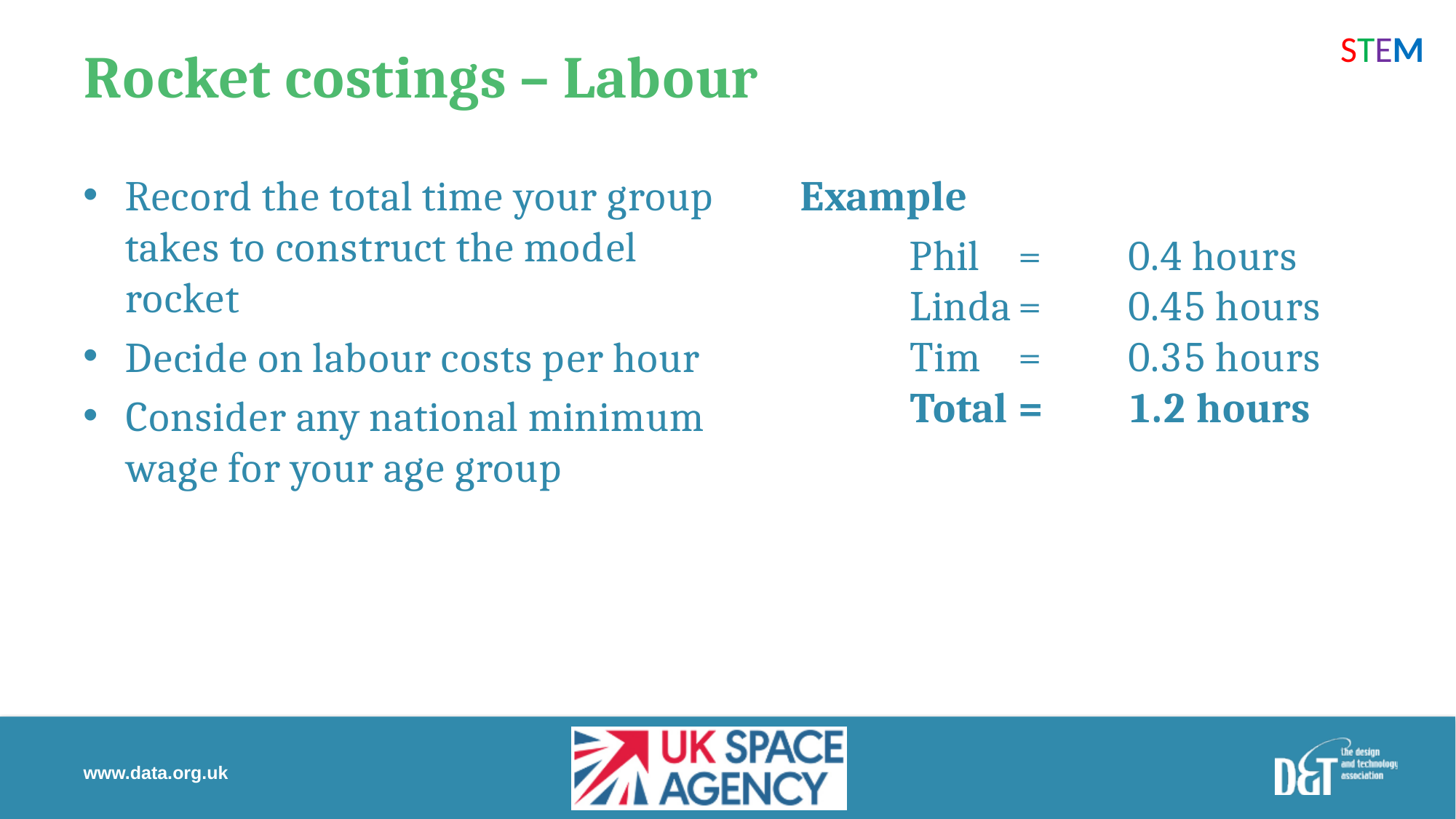

STEM
# Rocket costings – Labour
Record the total time your group takes to construct the model rocket
Decide on labour costs per hour
Consider any national minimum wage for your age group
Example
	Phil	=	0.4 hours
	Linda	=	0.45 hours
	Tim	=	0.35 hours
	Total	=	1.2 hours